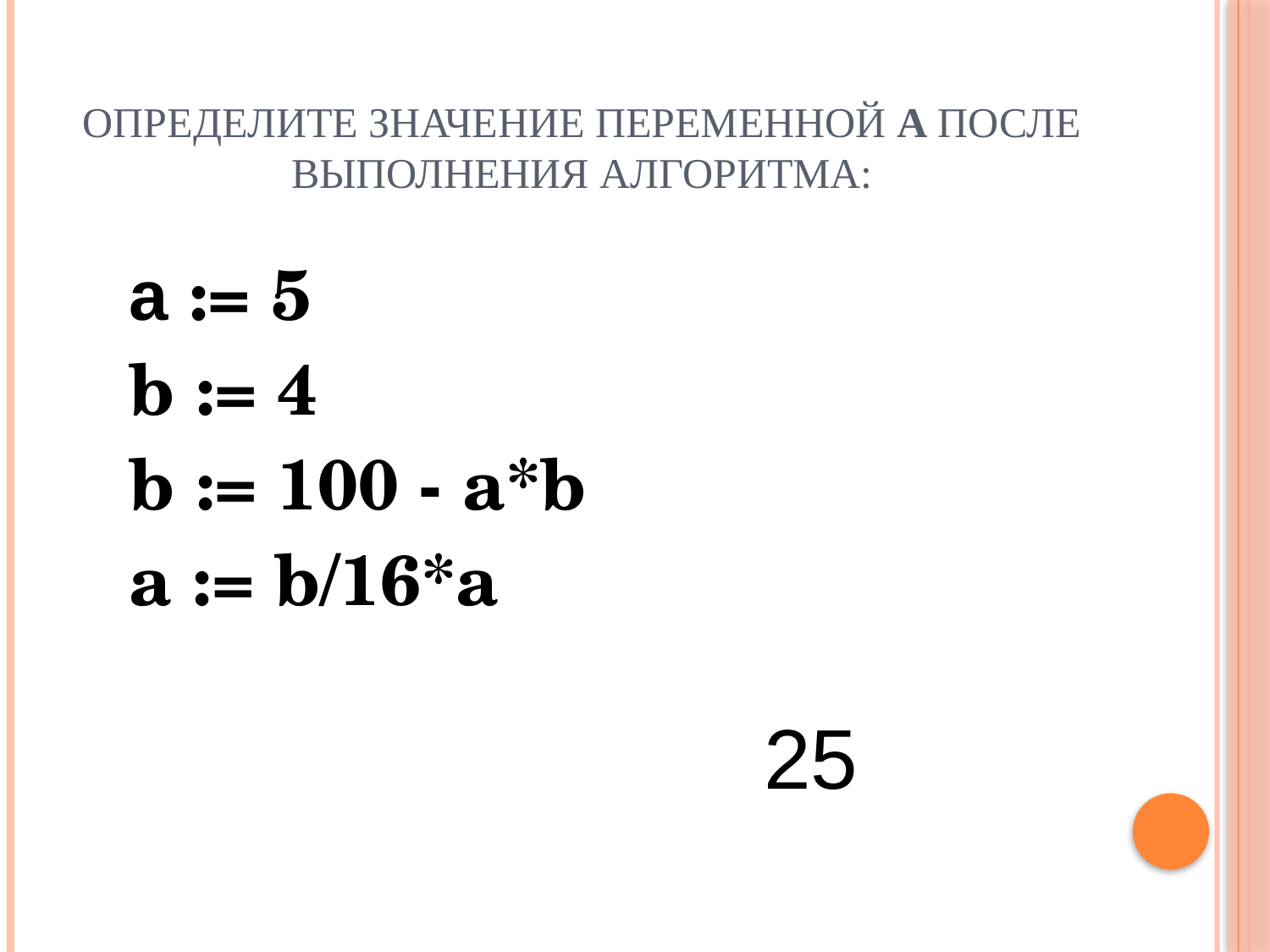

# Определите значение переменной a после выполнения алгоритма:
а := 5
b := 4
b := 100 - a*b
a := b/16*a

25